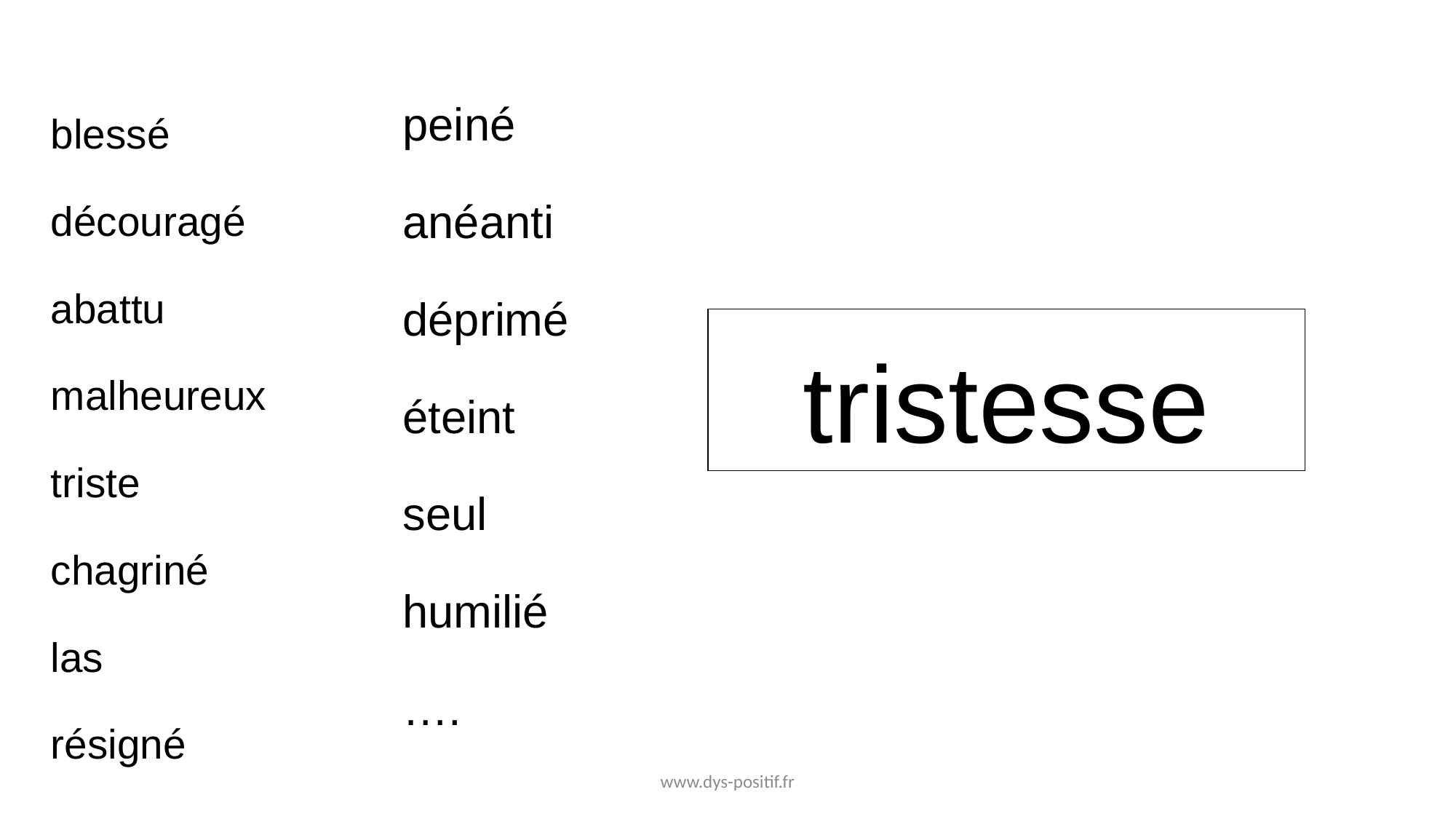

peiné
anéanti
déprimé
éteint
seul
humilié
….

blessé
découragé
abattu
malheureux
triste
chagriné
las
résigné

tristesse
www.dys-positif.fr